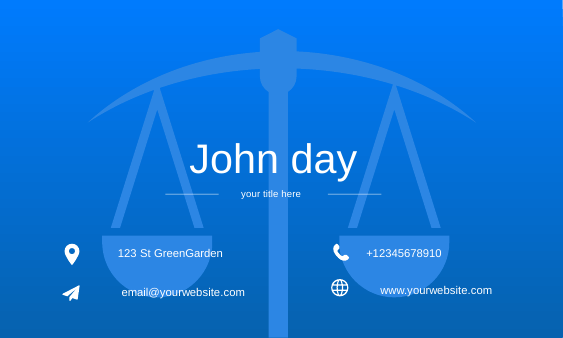

John day
your title here

123 St GreenGarden
+12345678910

www.yourwebsite.com
email@yourwebsite.com